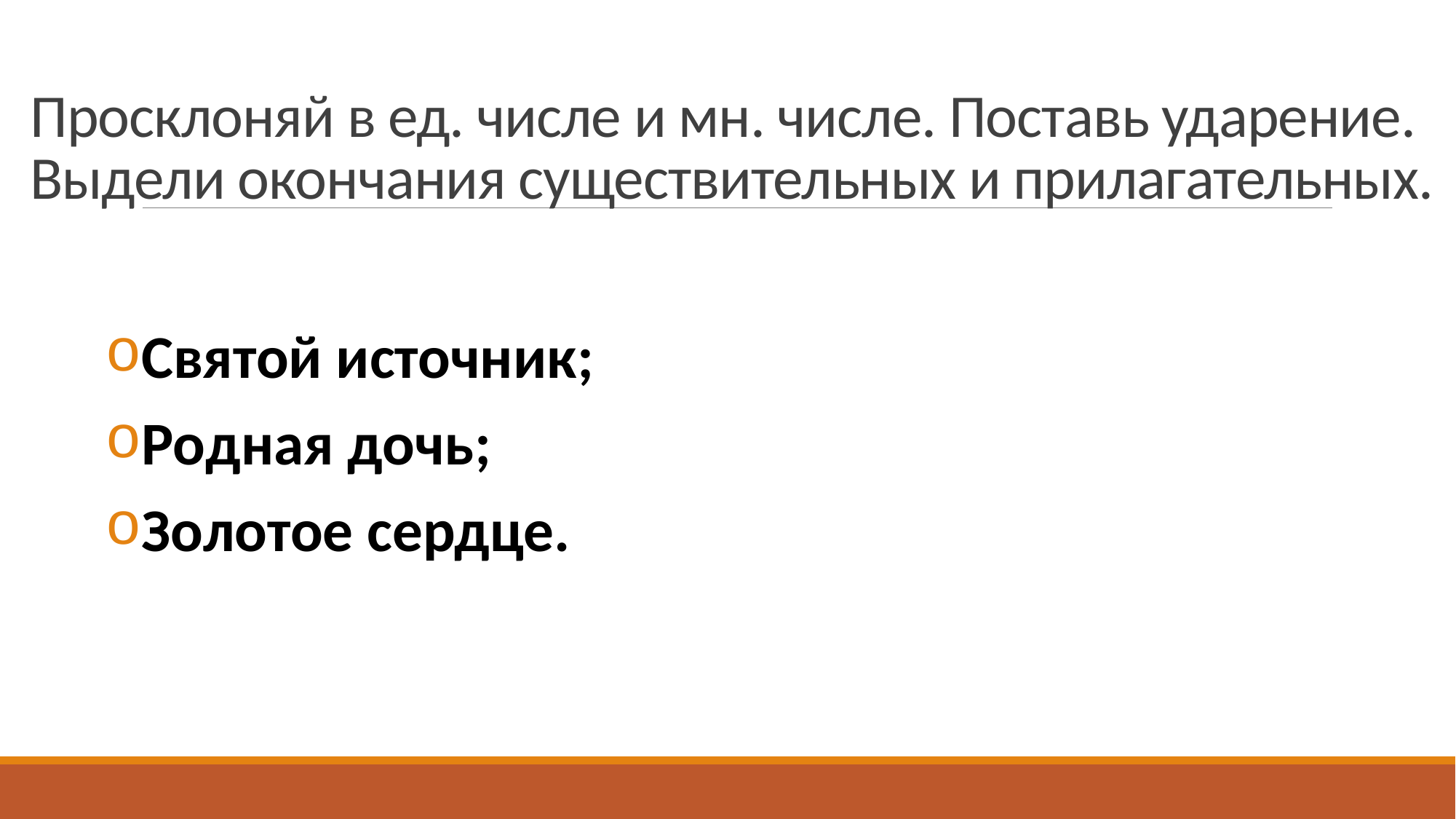

# Просклоняй в ед. числе и мн. числе. Поставь ударение. Выдели окончания существительных и прилагательных.
Святой источник;
Родная дочь;
Золотое сердце.